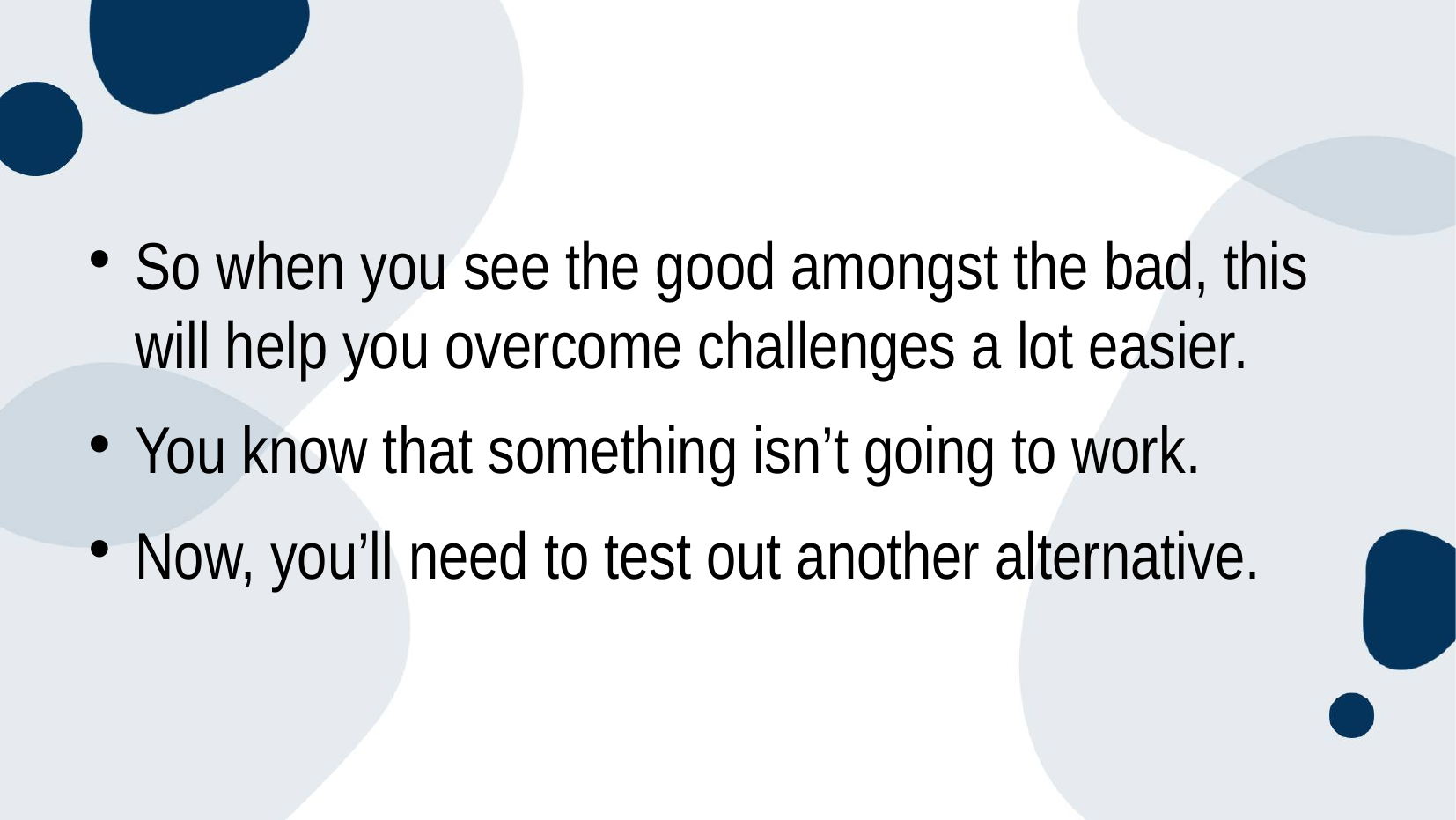

#
So when you see the good amongst the bad, this will help you overcome challenges a lot easier.
You know that something isn’t going to work.
Now, you’ll need to test out another alternative.